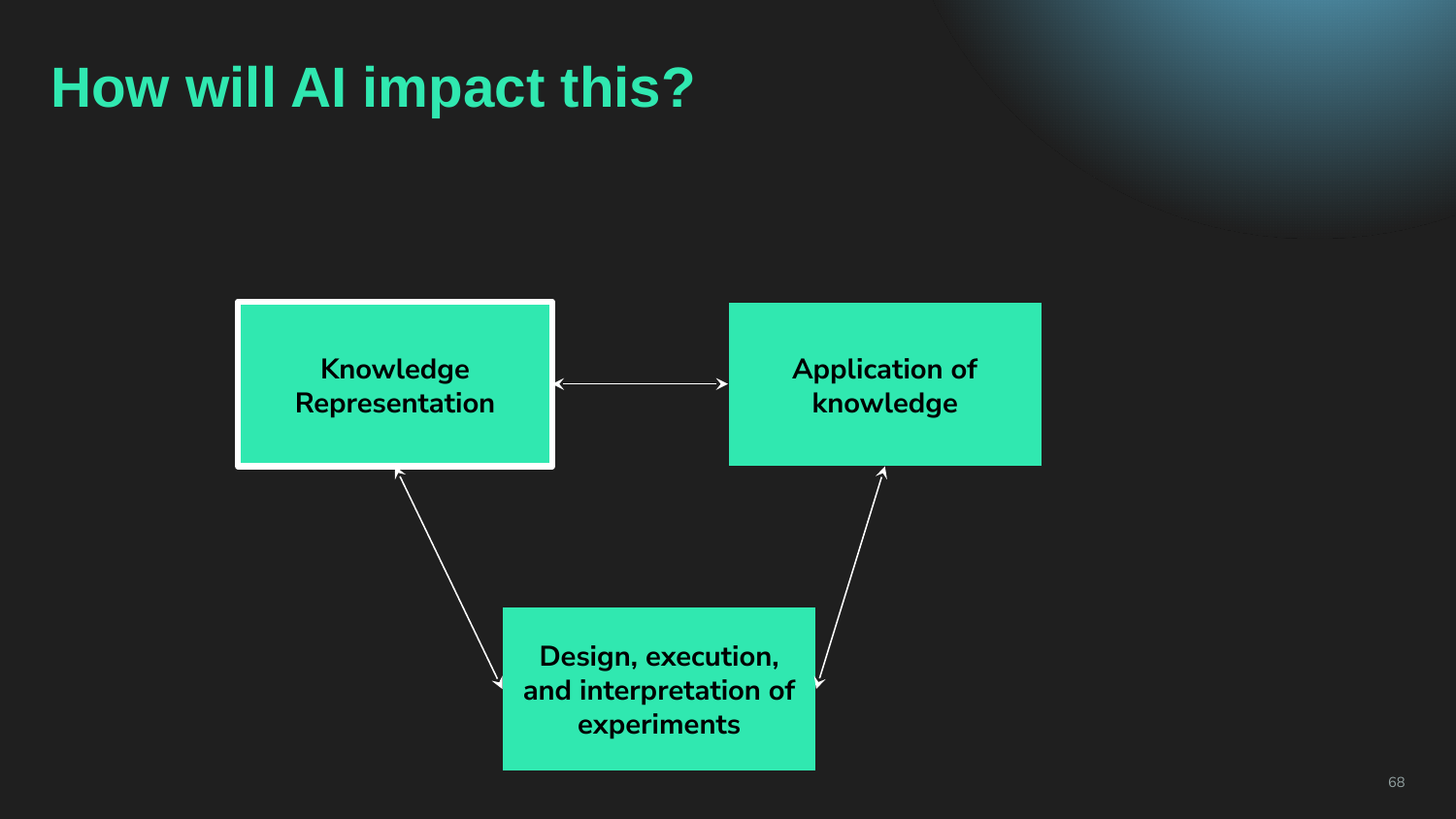

# How will AI impact this?
Knowledge Representation
Application of knowledge
Design, execution, and interpretation of experiments